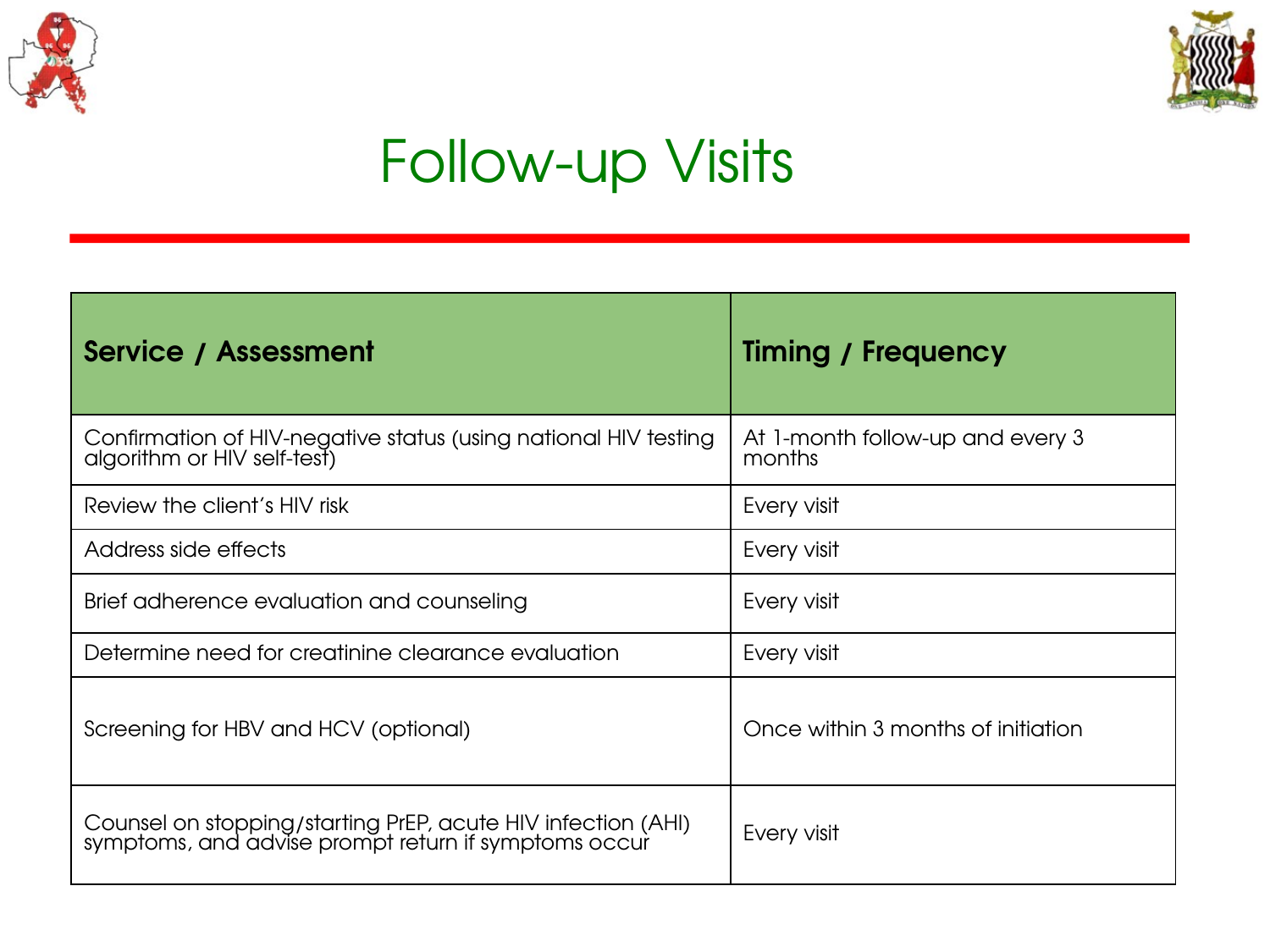

Follow-up Visits
| Service / Assessment | Timing / Frequency |
| --- | --- |
| Confirmation of HIV-negative status (using national HIV testing algorithm or HIV self-test) | At 1-month follow-up and every 3 months |
| Review the client’s HIV risk | Every visit |
| Address side effects | Every visit |
| Brief adherence evaluation and counseling | Every visit |
| Determine need for creatinine clearance evaluation | Every visit |
| Screening for HBV and HCV (optional) | Once within 3 months of initiation |
| Counsel on stopping/starting PrEP, acute HIV infection (AHI) symptoms, and advise prompt return if symptoms occur | Every visit |